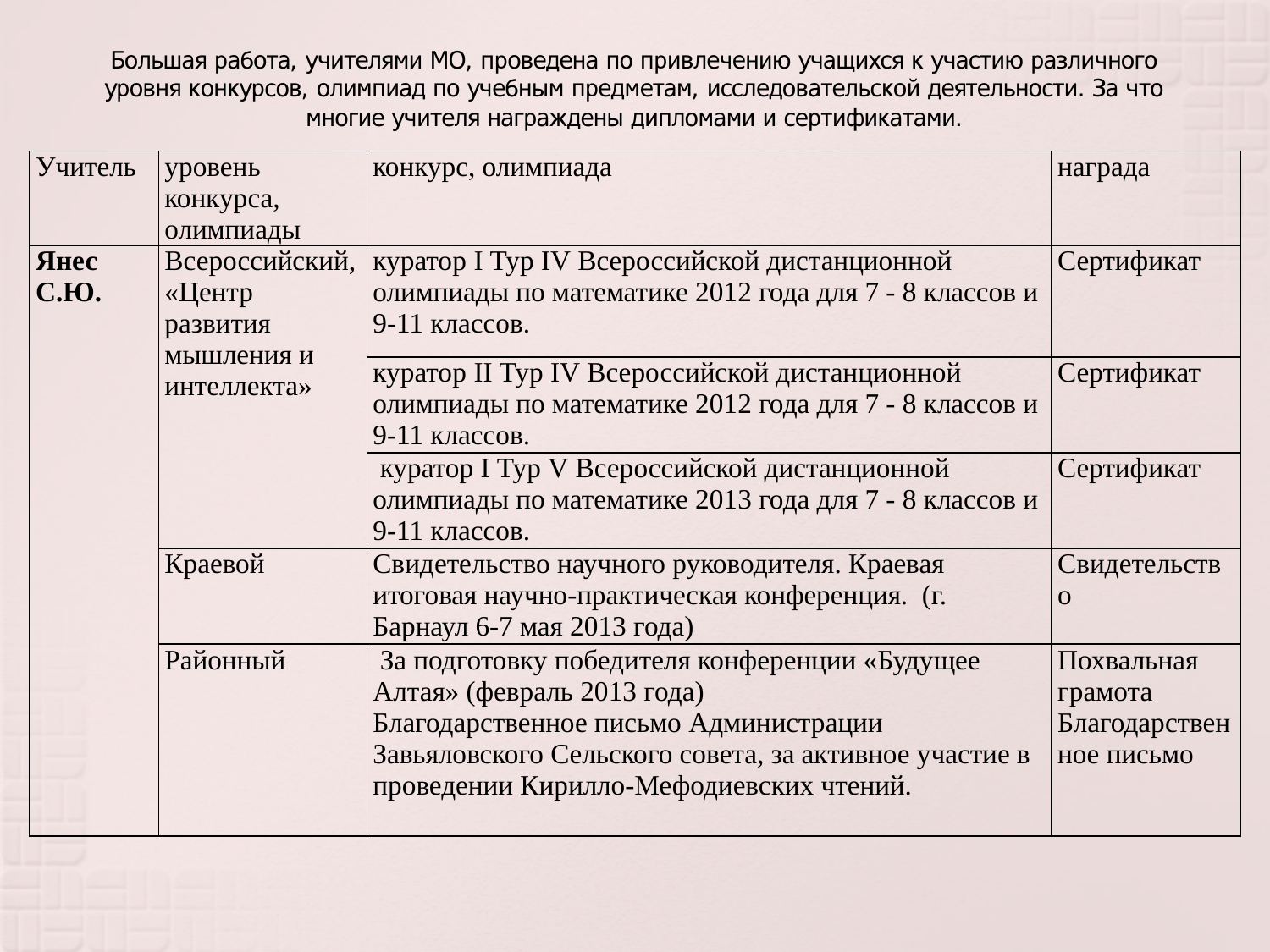

# Большая работа, учителями МО, проведена по привлечению учащихся к участию различного уровня конкурсов, олимпиад по учебным предметам, исследовательской деятельности. За что многие учителя награждены дипломами и сертификатами.
| Учитель | уровень конкурса, олимпиады | конкурс, олимпиада | награда |
| --- | --- | --- | --- |
| Янес С.Ю. | Всероссийский, «Центр развития мышления и интеллекта» | куратор I Тур IV Всероссийской дистанционной олимпиады по математике 2012 года для 7 - 8 классов и 9-11 классов. | Сертификат |
|  |  | куратор II Тур IV Всероссийской дистанционной олимпиады по математике 2012 года для 7 - 8 классов и 9-11 классов. | Сертификат |
|  |  | куратор I Тур V Всероссийской дистанционной олимпиады по математике 2013 года для 7 - 8 классов и 9-11 классов. | Сертификат |
|  | Краевой | Свидетельство научного руководителя. Краевая итоговая научно-практическая конференция. (г. Барнаул 6-7 мая 2013 года) | Свидетельство |
|  | Районный | За подготовку победителя конференции «Будущее Алтая» (февраль 2013 года) Благодарственное письмо Администрации Завьяловского Сельского совета, за активное участие в проведении Кирилло-Мефодиевских чтений. | Похвальная грамота Благодарственное письмо |